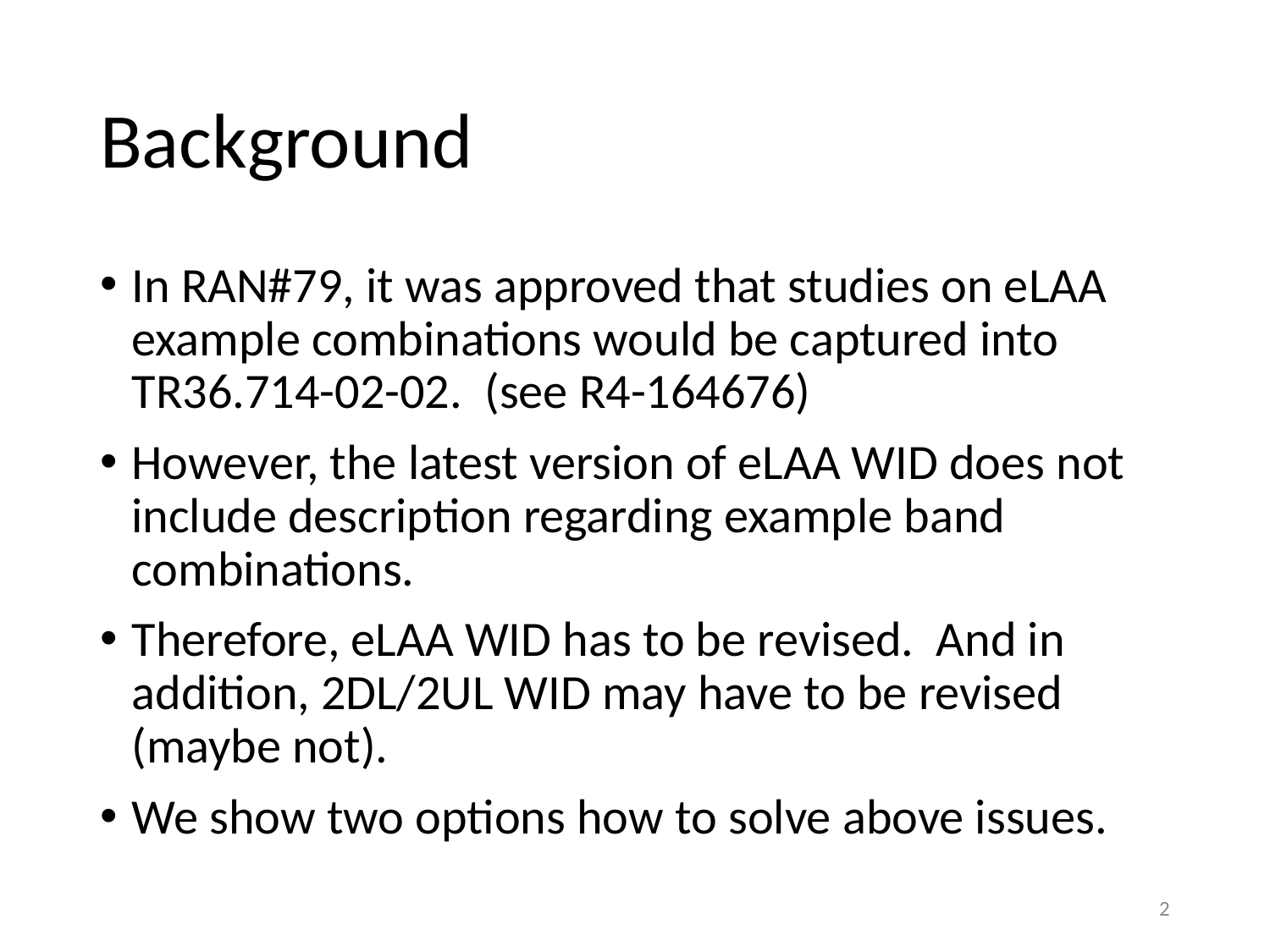

# Background
In RAN#79, it was approved that studies on eLAA example combinations would be captured into TR36.714-02-02.  (see R4-164676)
However, the latest version of eLAA WID does not include description regarding example band combinations.
Therefore, eLAA WID has to be revised.  And in addition, 2DL/2UL WID may have to be revised (maybe not).
We show two options how to solve above issues.
2